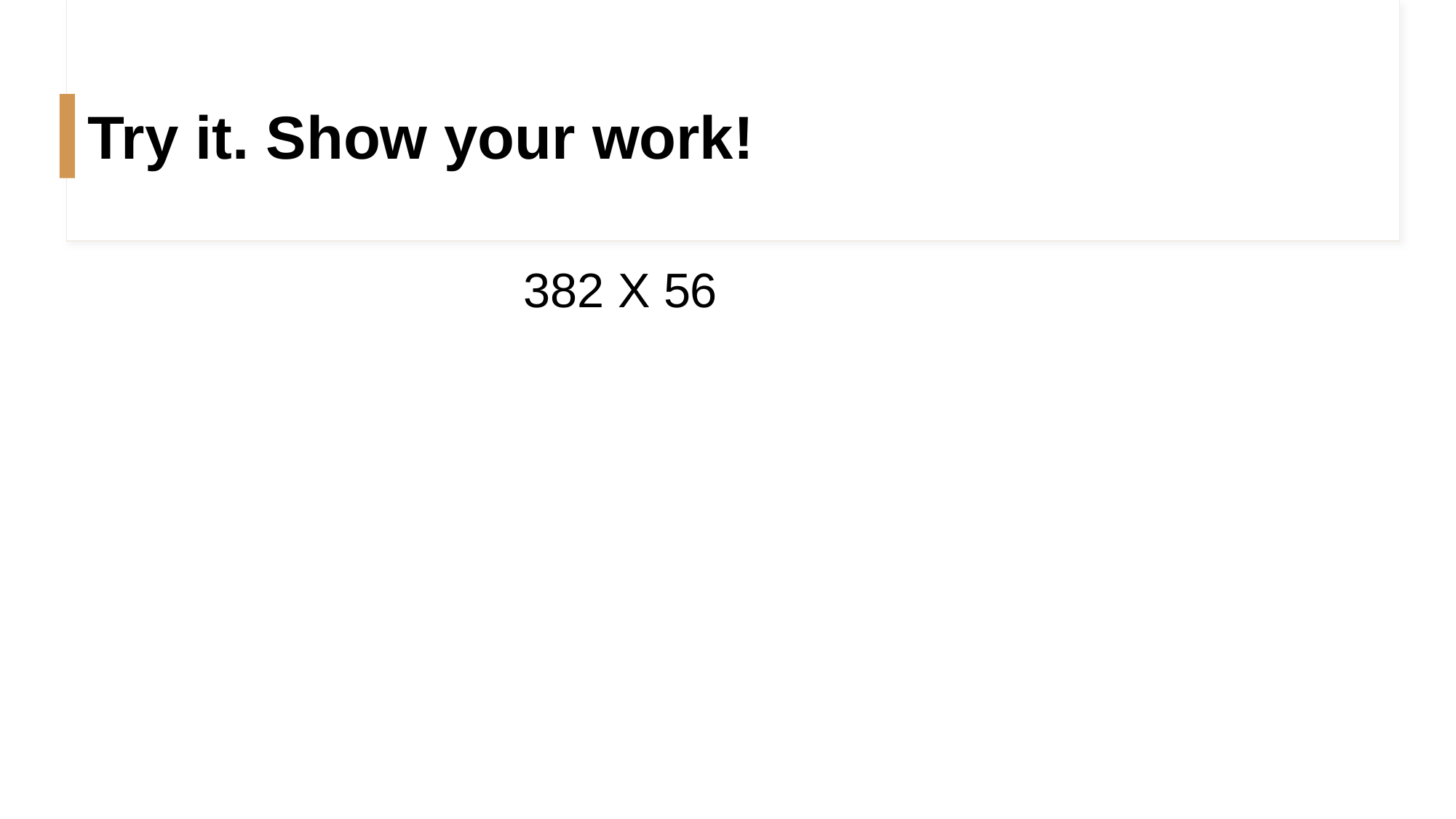

# Try it. Show your work!
	382 X 56